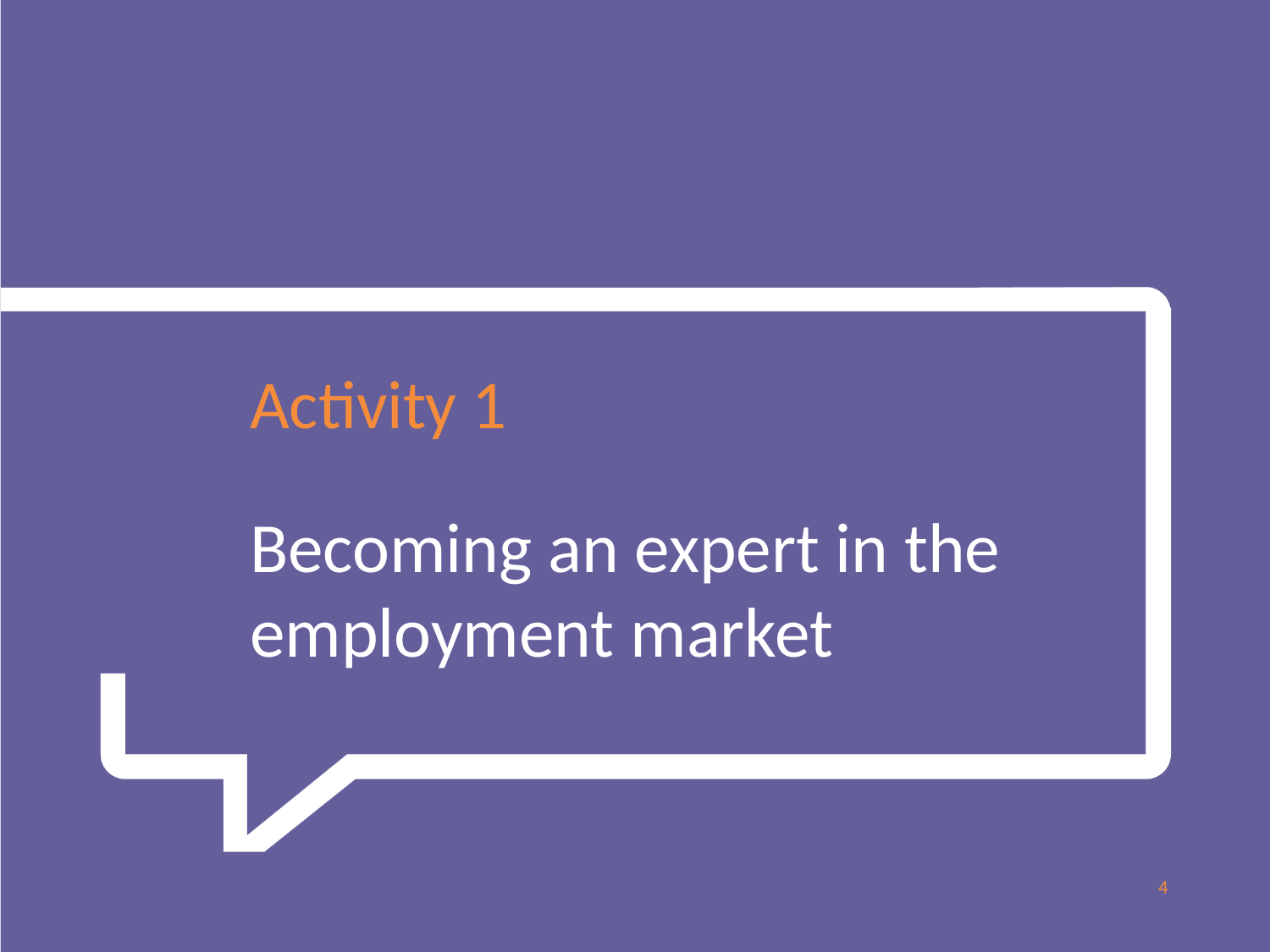

Activity 1
Becoming an expert in the employment market
4